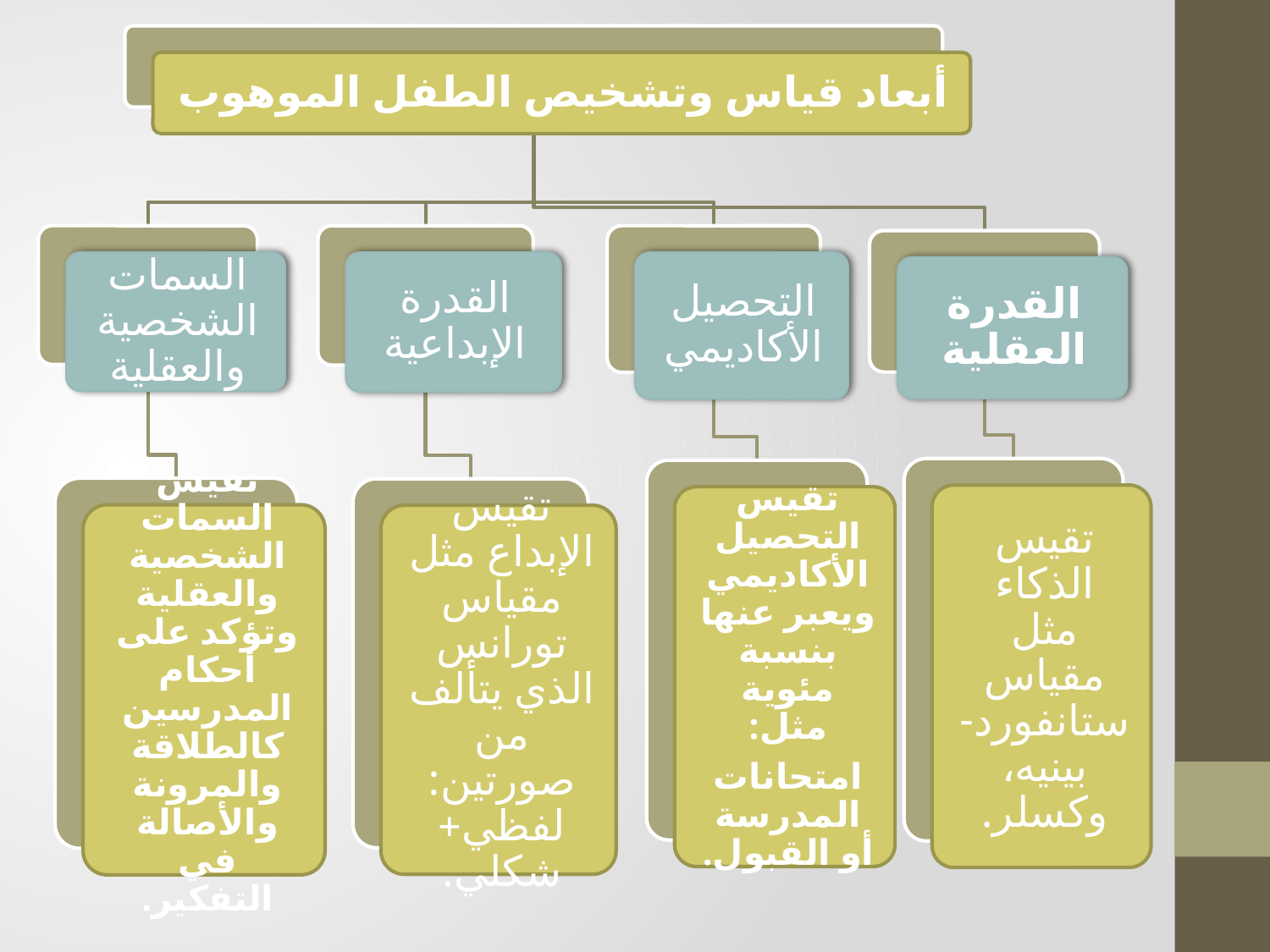

أبعاد قياس وتشخيص الطفل الموهوب
السمات الشخصية والعقلية
تقيس السمات الشخصية والعقلية وتؤكد على أحكام المدرسين كالطلاقة والمرونة والأصالة في التفكير.
القدرة الإبداعية
تقيس الإبداع مثل مقياس تورانس الذي يتألف من صورتين: لفظي+ شكلي.
التحصيل الأكاديمي
تقيس التحصيل الأكاديمي ويعبر عنها بنسبة مئوية مثل:
امتحانات المدرسة أو القبول.
القدرة العقلية
تقيس الذكاء مثل مقياس ستانفورد- بينيه، وكسلر.